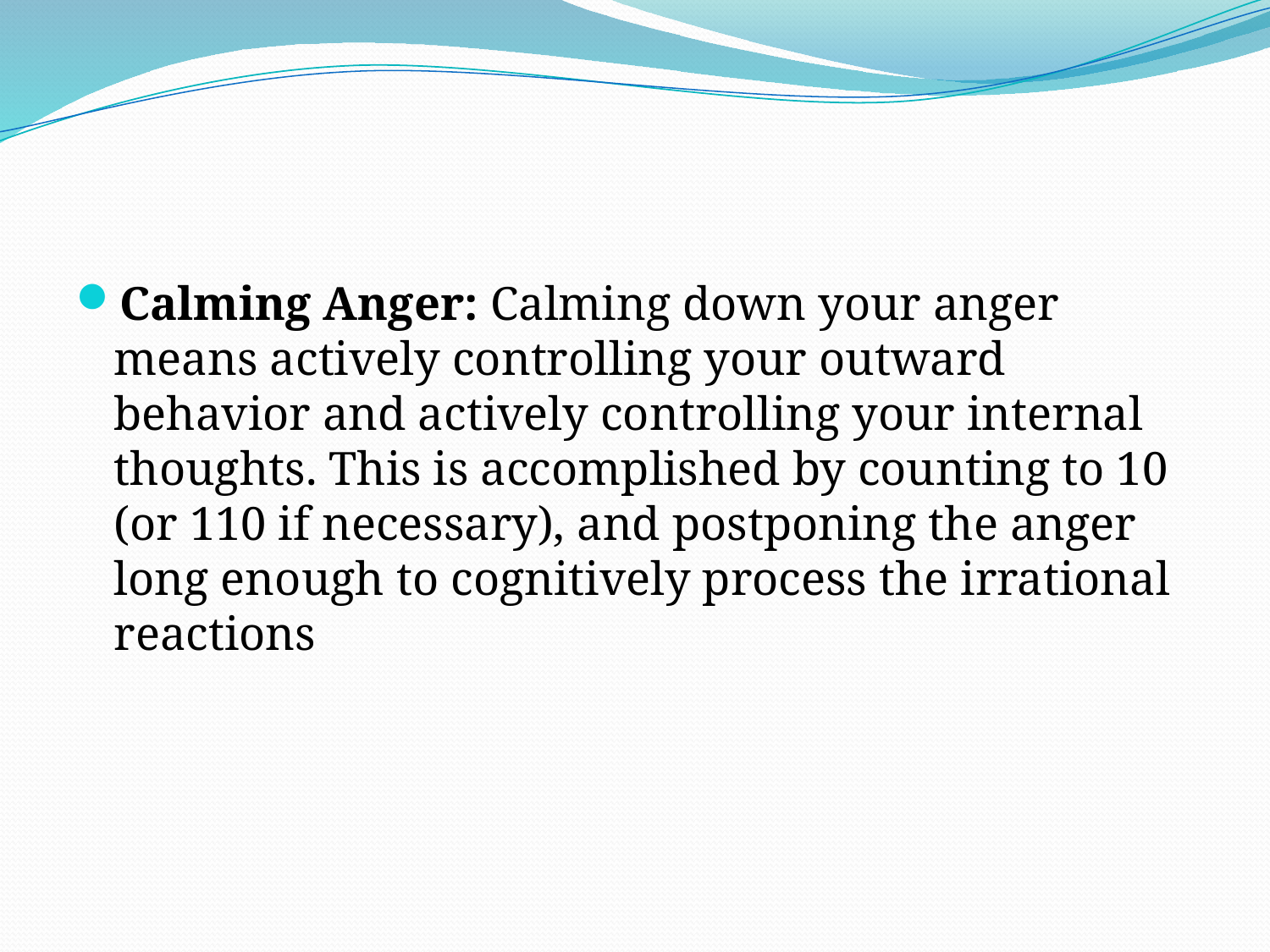

#
Calming Anger: Calming down your anger means actively controlling your outward behavior and actively controlling your internal thoughts. This is accomplished by counting to 10 (or 110 if necessary), and postponing the anger long enough to cognitively process the irrational reactions